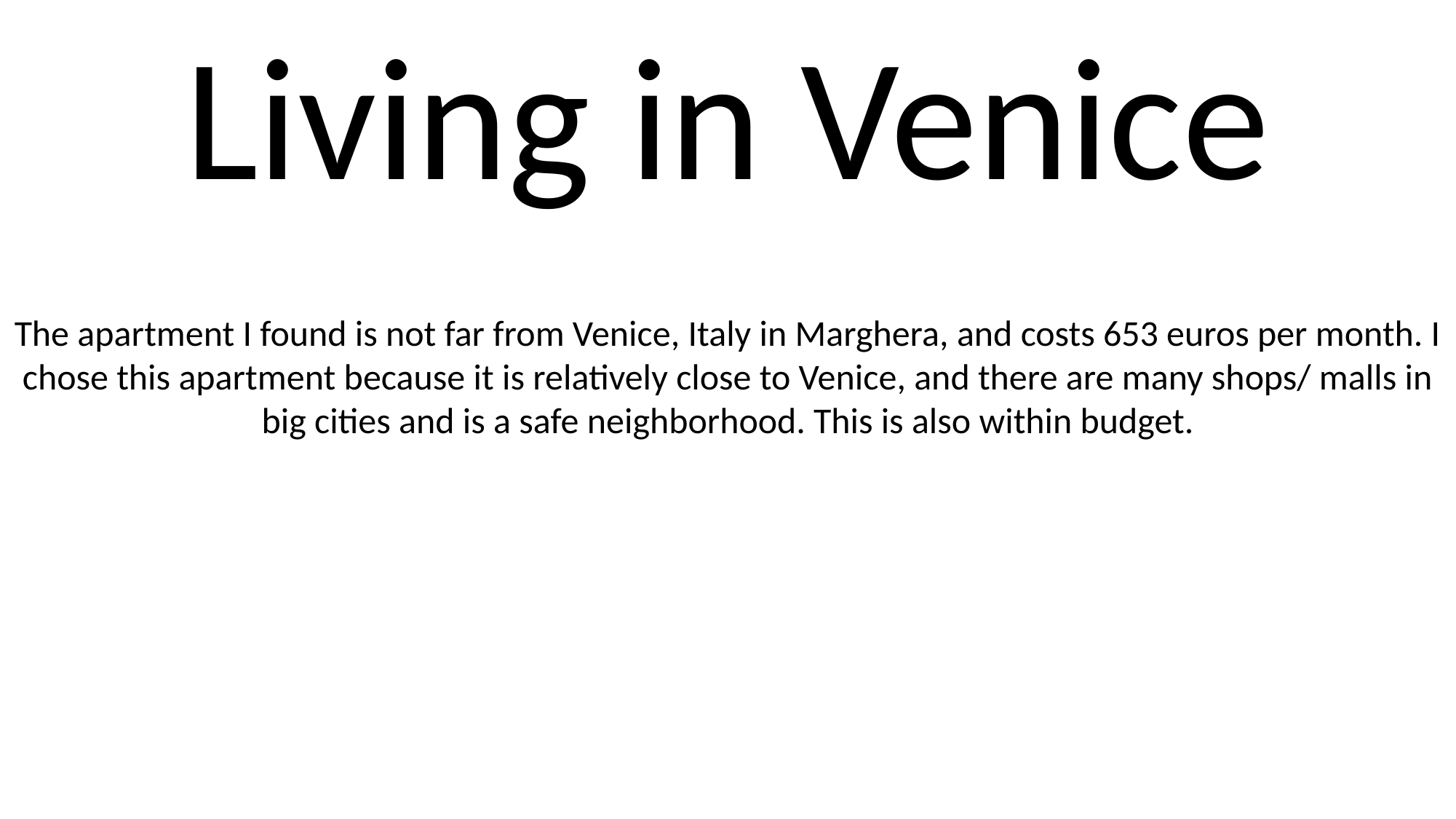

Living in Venice
The apartment I found is not far from Venice, Italy in Marghera, and costs 653 euros per month. I chose this apartment because it is relatively close to Venice, and there are many shops/ malls in big cities and is a safe neighborhood. This is also within budget.